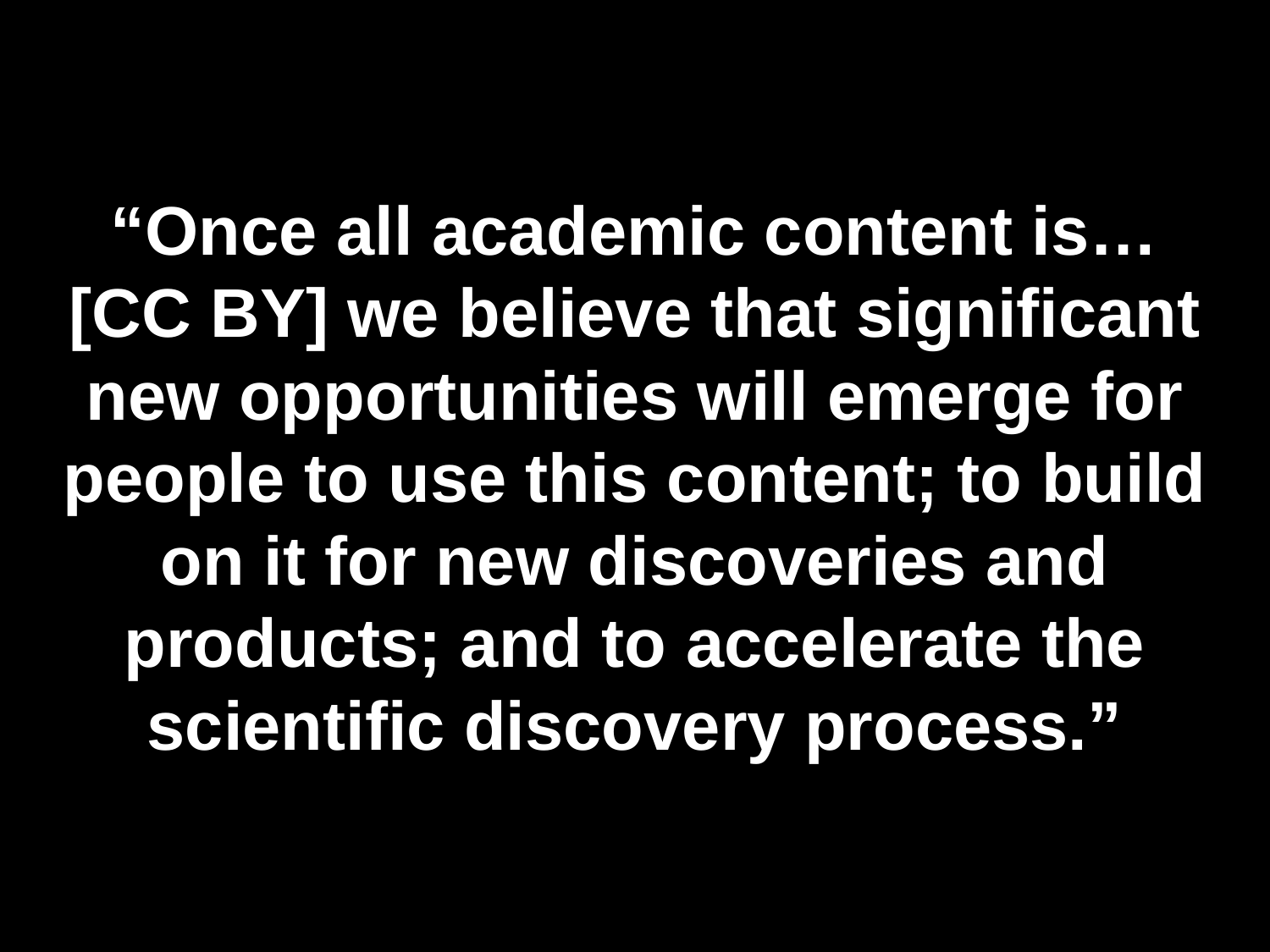

# “Once all academic content is… [CC BY] we believe that significant new opportunities will emerge for people to use this content; to build on it for new discoveries and products; and to accelerate the scientific discovery process.”